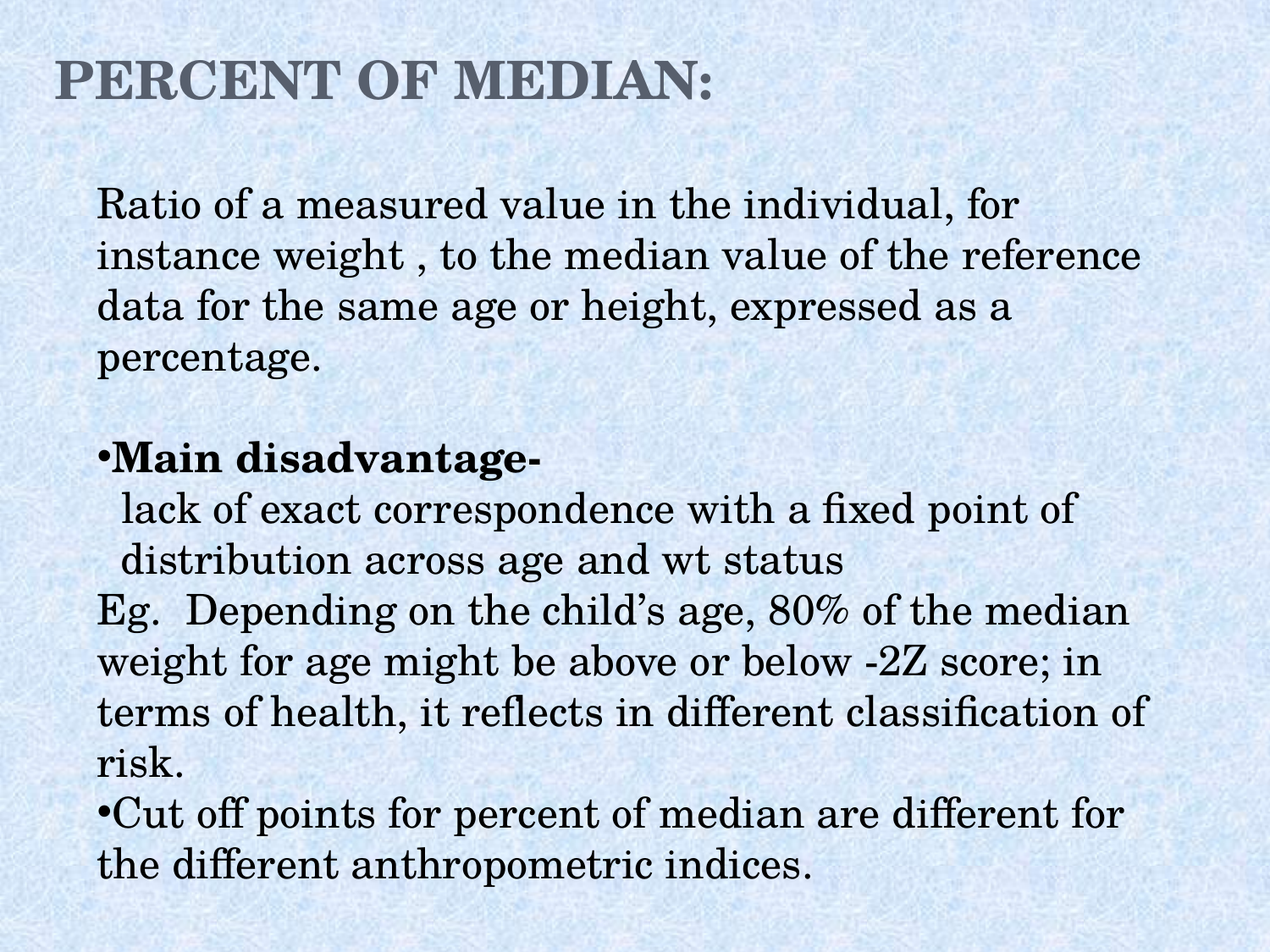

# Percent of median:
Ratio of a measured value in the individual, for instance weight , to the median value of the reference data for the same age or height, expressed as a percentage.

Main disadvantage-
  lack of exact correspondence with a fixed point of
  distribution across age and wt status
Eg.  Depending on the child’s age, 80% of the median weight for age might be above or below -2Z score; in terms of health, it reflects in different classification of risk.
Cut off points for percent of median are different for  the different anthropometric indices.